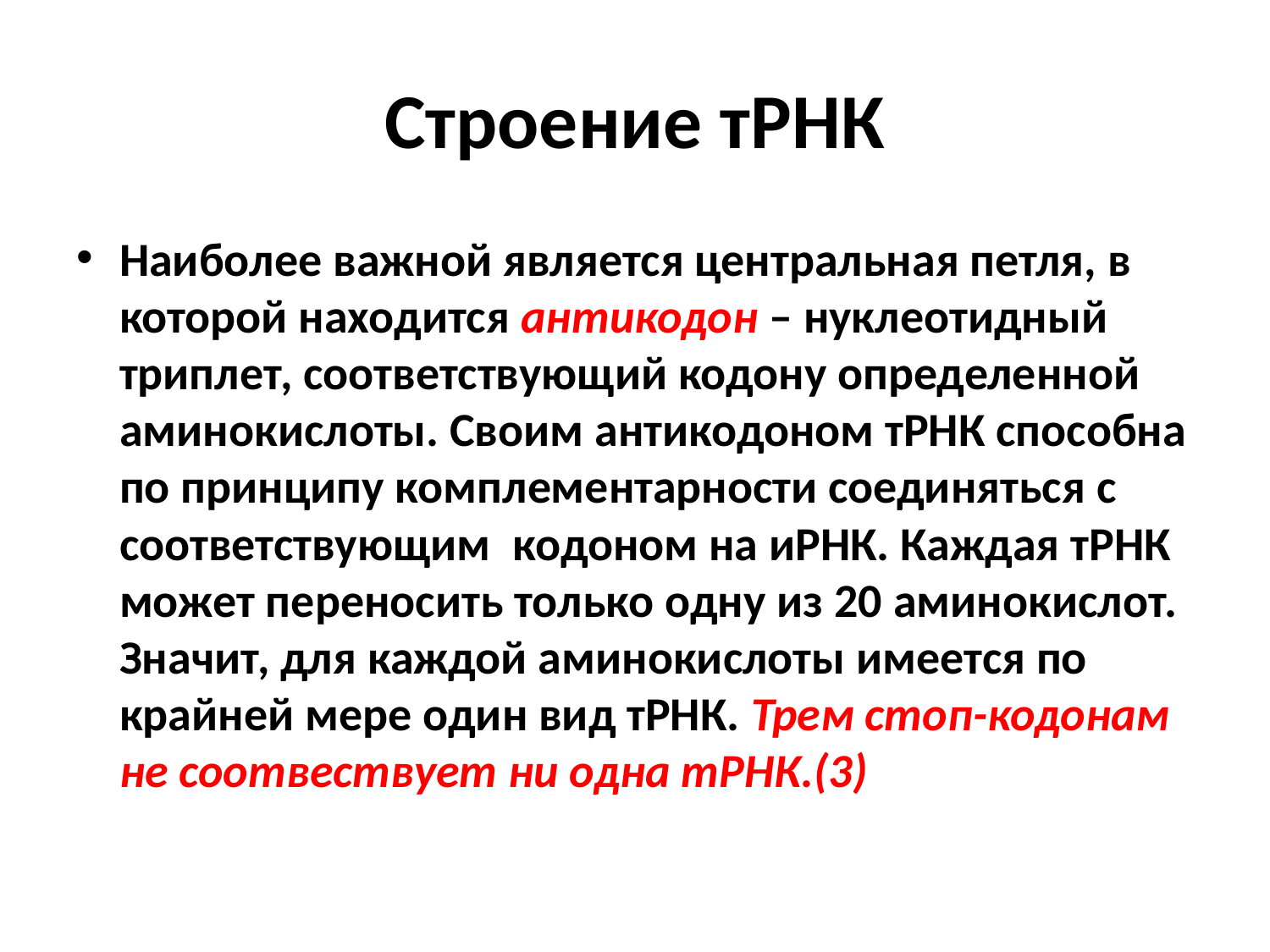

# Строение тРНК
Наиболее важной является центральная петля, в которой находится антикодон – нуклеотидный триплет, соответствующий кодону определенной аминокислоты. Своим антикодоном тРНК способна по принципу комплементарности соединяться с соответствующим  кодоном на иРНК. Каждая тРНК может переносить только одну из 20 аминокислот. Значит, для каждой аминокислоты имеется по крайней мере один вид тРНК. Трем стоп-кодонам не соотвествует ни одна тРНК.(3)